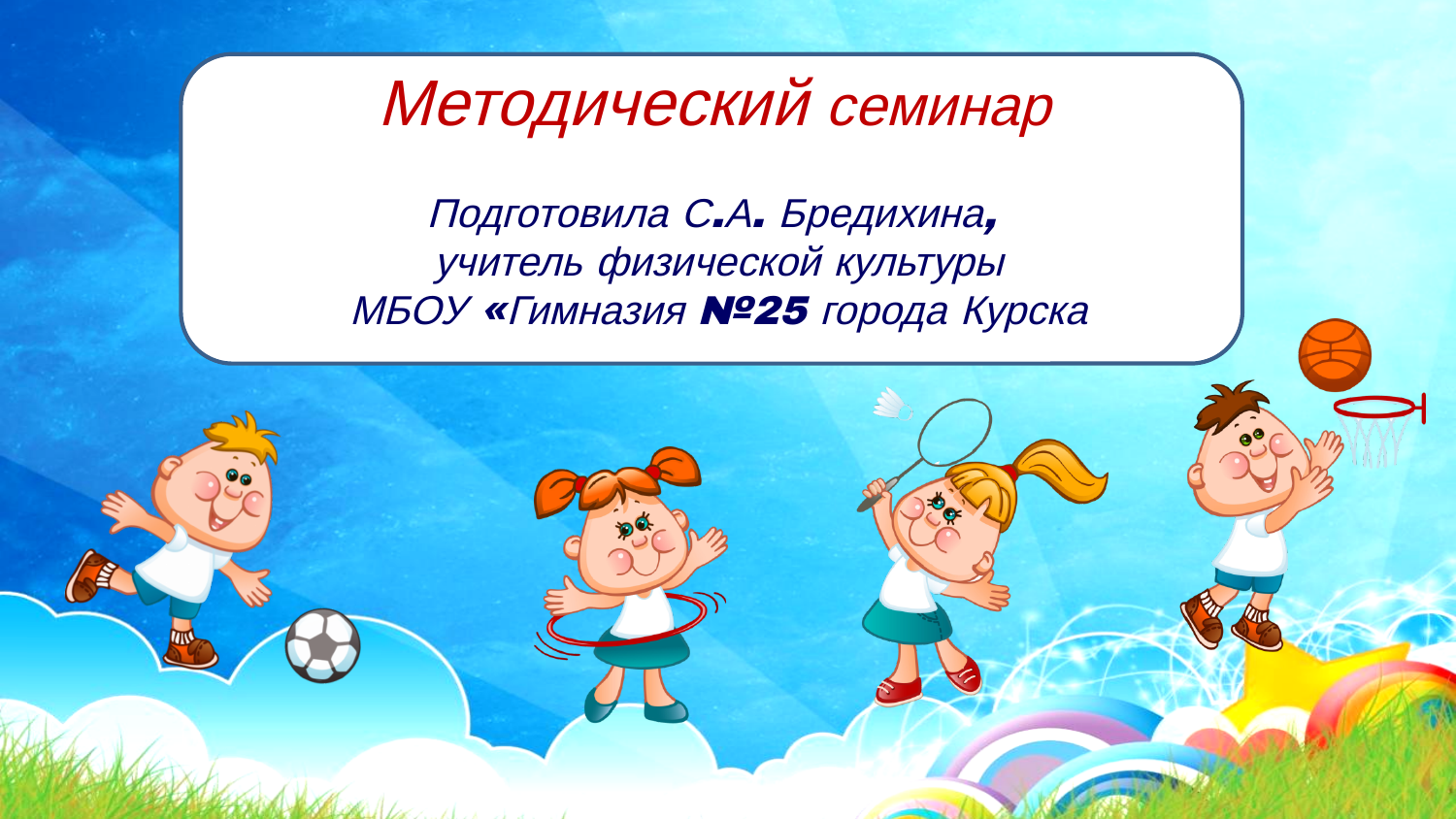

Методический семинар

Подготовила С.А. Бредихина,
 учитель физической культуры
 МБОУ «Гимназия №25 города Курска